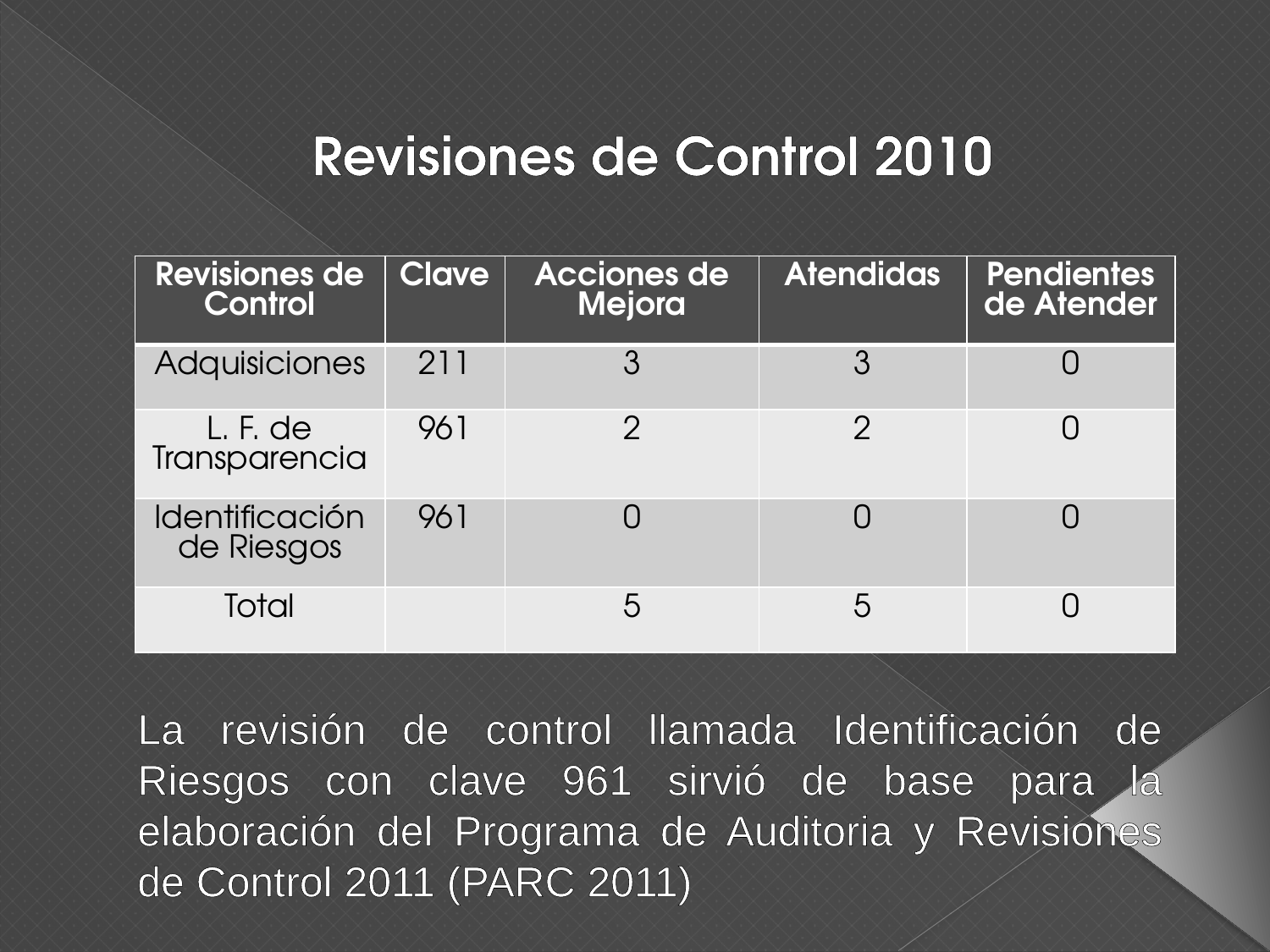

Revisiones de Control 2010
| Revisiones de Control | Clave | Acciones de Mejora | Atendidas | Pendientes de Atender |
| --- | --- | --- | --- | --- |
| Adquisiciones | 211 | 3 | 3 | 0 |
| L. F. de Transparencia | 961 | 2 | 2 | 0 |
| Identificación de Riesgos | 961 | 0 | 0 | 0 |
| Total |  | 5 | 5 | 0 |
La revisión de control llamada Identificación de Riesgos con clave 961 sirvió de base para la elaboración del Programa de Auditoria y Revisiones de Control 2011 (PARC 2011)